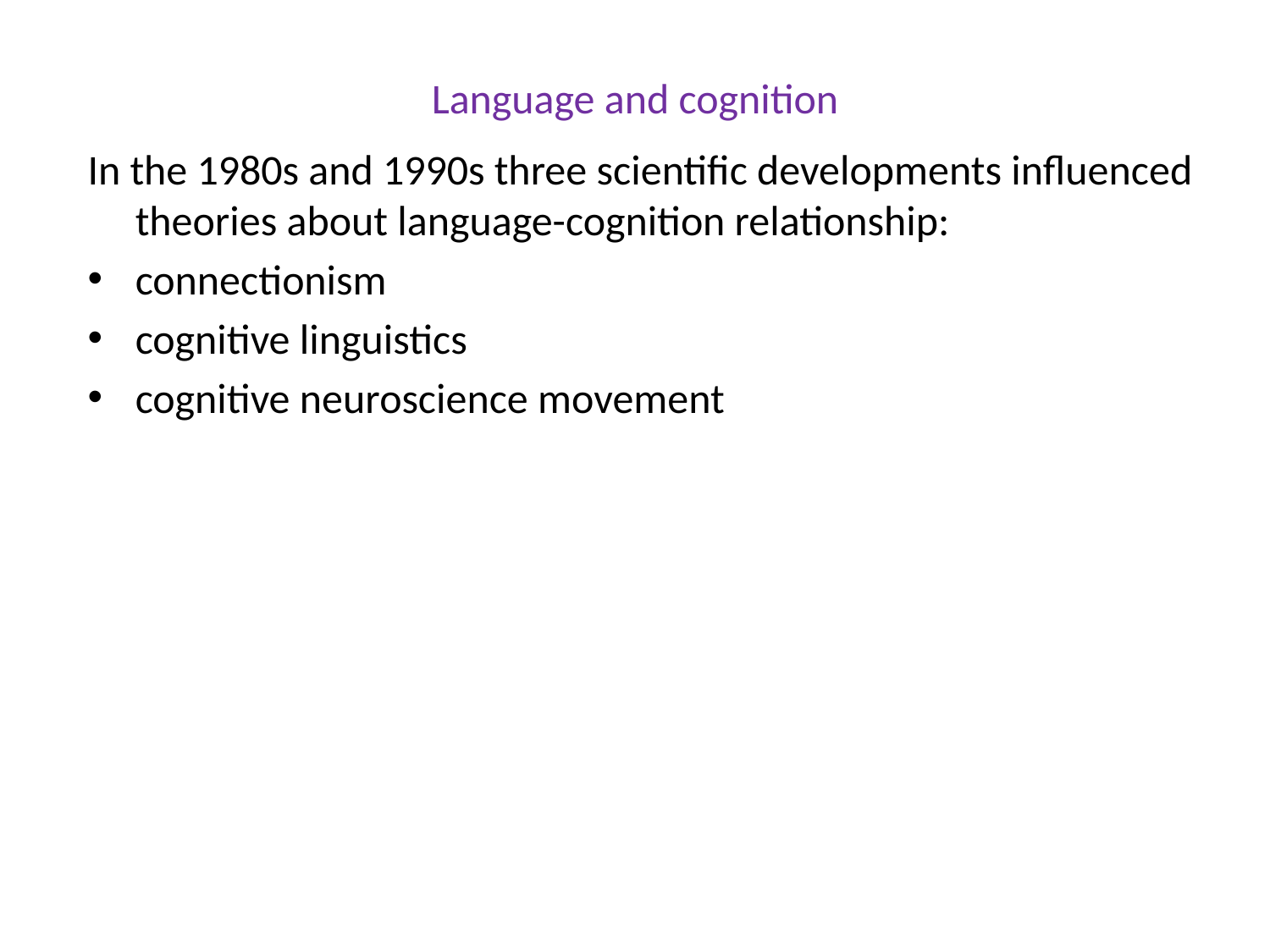

# Language and cognition
In the 1980s and 1990s three scientific developments influenced theories about language-cognition relationship:
connectionism
cognitive linguistics
cognitive neuroscience movement